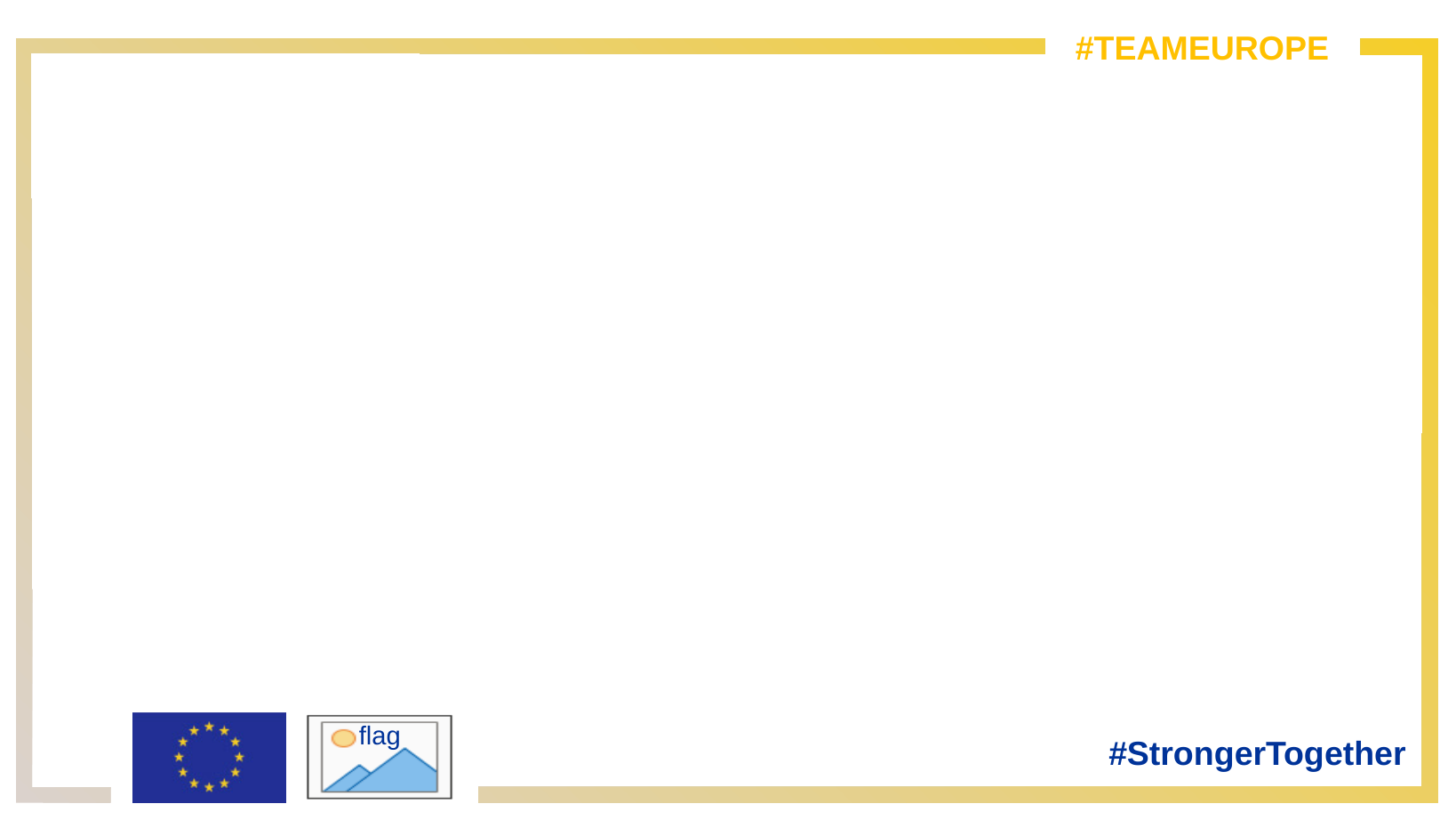

EXAMPLE
If the text is more visible in white
Select the text > Home > A > white
#TEAMEUROPE

#StrongerTogether